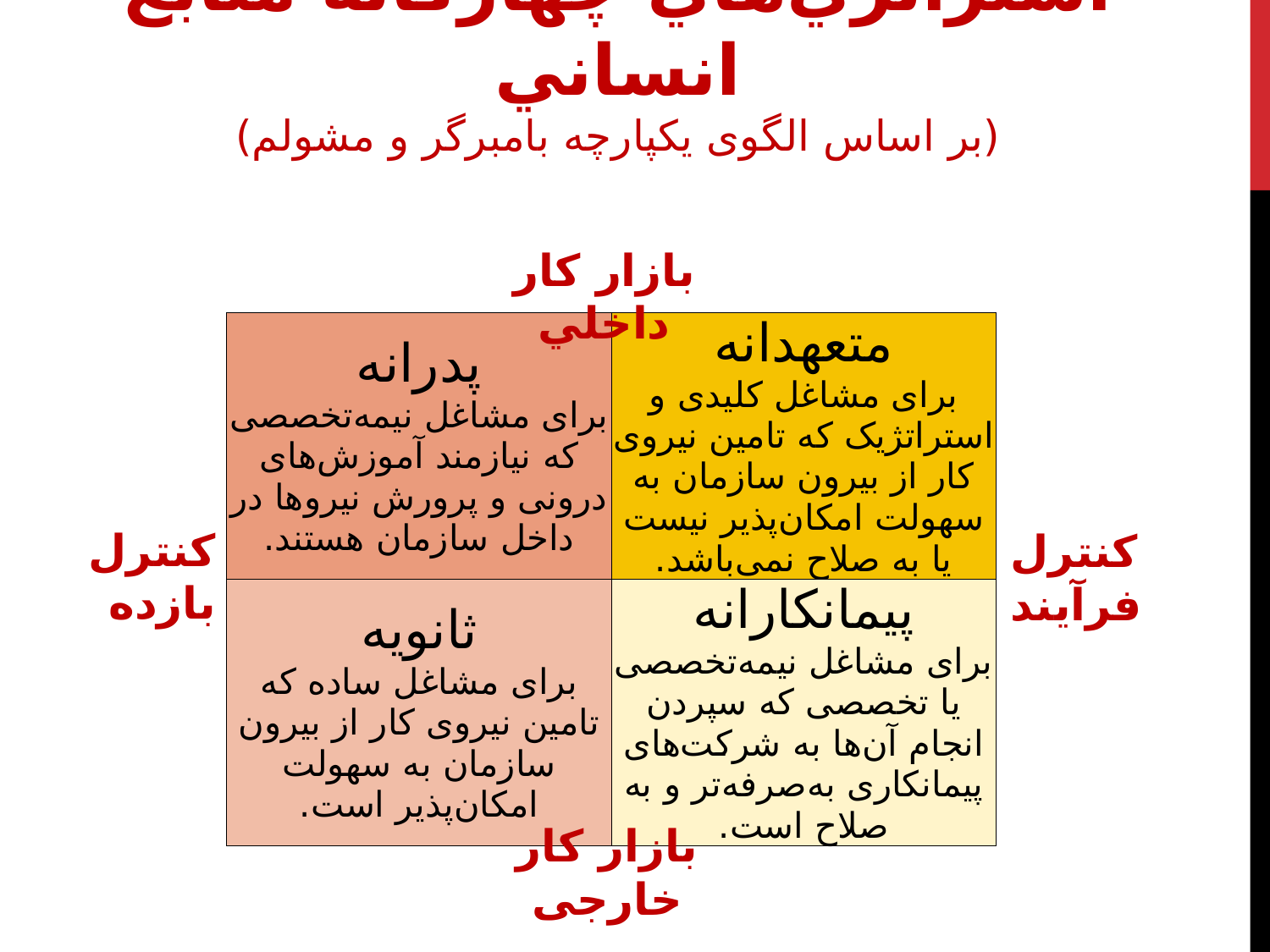

استراتژي‌هاي چهارگانه منابع انساني
(بر اساس الگوی یکپارچه بامبرگر و مشولم)
بازار كار داخلي
| پدرانه برای مشاغل نیمه‌تخصصی که نیازمند آموزش‌های درونی و پرورش نیروها در داخل سازمان هستند. | متعهدانه برای مشاغل کلیدی و استراتژیک که تامین نیروی کار از بیرون سازمان به سهولت امکان‌پذیر نیست یا به صلاح نمی‌باشد. |
| --- | --- |
| ثانويه برای مشاغل ساده که تامین نیروی کار از بیرون سازمان به سهولت امکان‌پذیر است. | پيمانكارانه برای مشاغل نیمه‌تخصصی یا تخصصی که سپردن انجام آن‌ها به شرکت‌های پیمانکاری به‌صرفه‌تر و به صلاح است. |
كنترل بازده
كنترل فرآیند
بازار كار خارجی